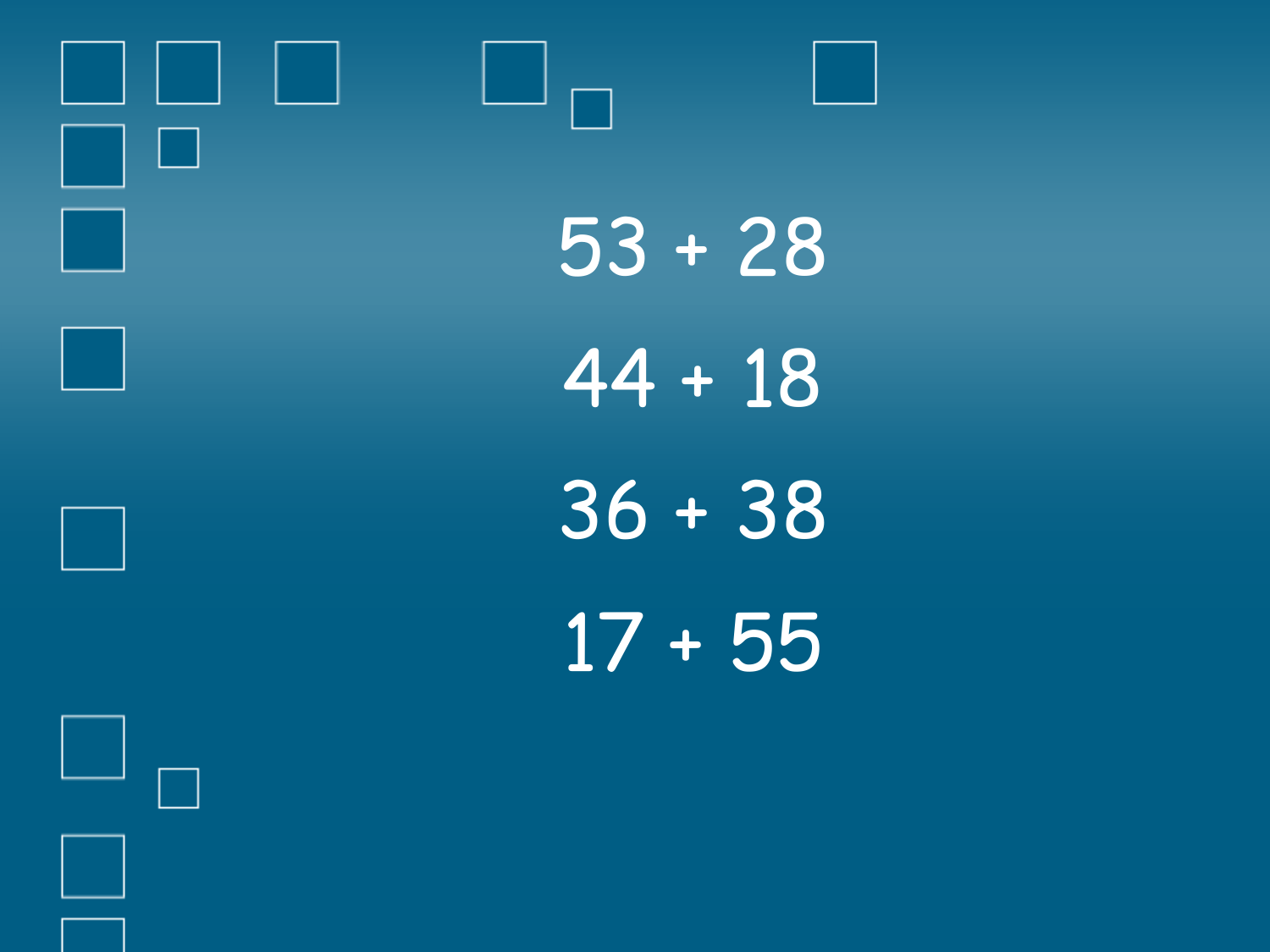

53 + 28
44 + 18
36 + 38
17 + 55